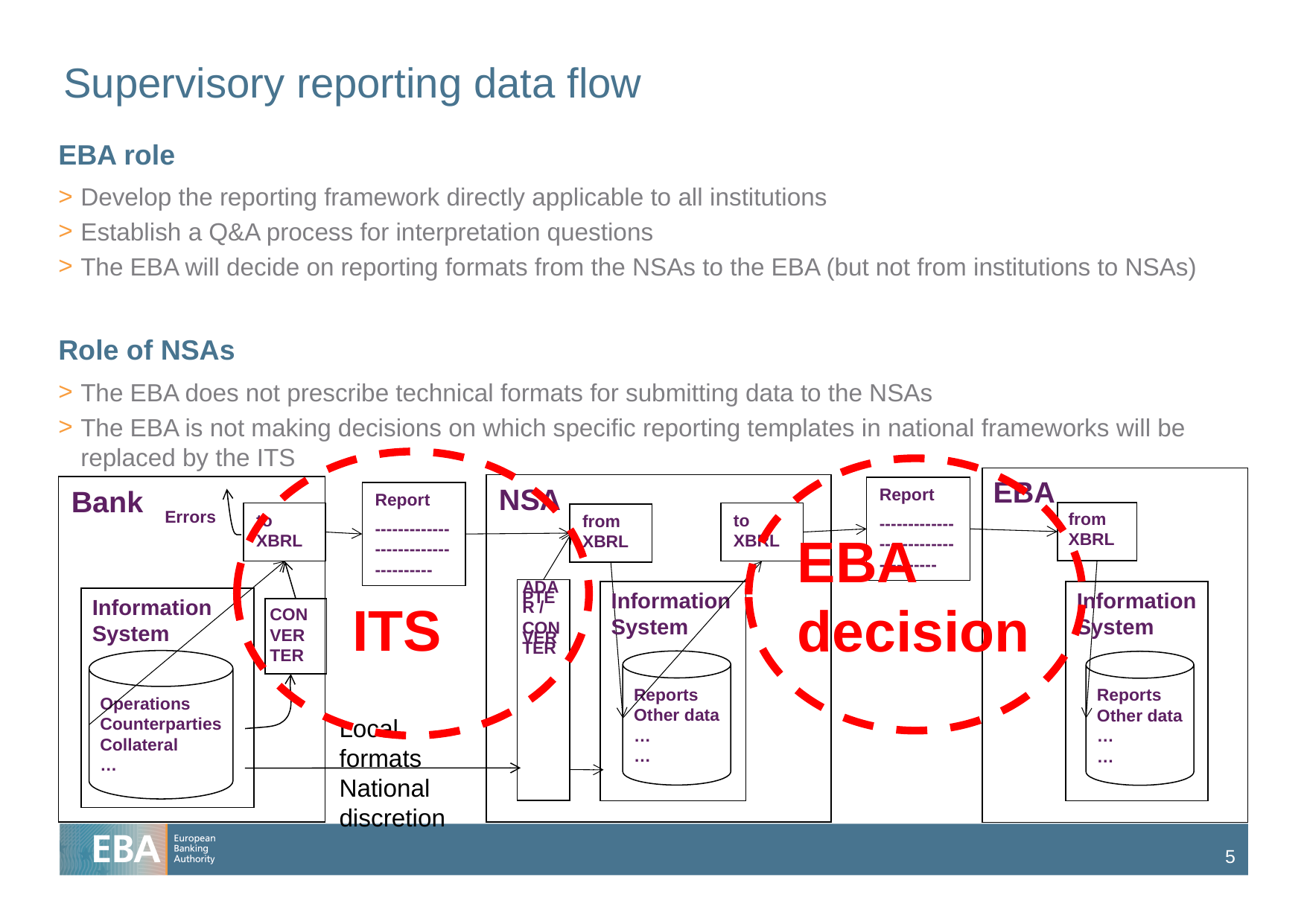

Supervisory reporting data flow
EBA role
Develop the reporting framework directly applicable to all institutions
Establish a Q&A process for interpretation questions
The EBA will decide on reporting formats from the NSAs to the EBA (but not from institutions to NSAs)

Role of NSAs
The EBA does not prescribe technical formats for submitting data to the NSAs
The EBA is not making decisions on which specific reporting templates in national frameworks will be replaced by the ITS

    ITS
EBA decision
EBA
from XBRL
Information
System

Reports
Other data
…
…
NSA
Bank
Report
------------------------------------
Report
------------------------------------

Errors
to XBRL
to XBRL
from XBRL
ADAPTER /
 CONVERTER
Information
System

Reports
Other data
…
…
Information
System

Operations
Counterparties
Collateral
…
CON VER TER

Local formats National discretion